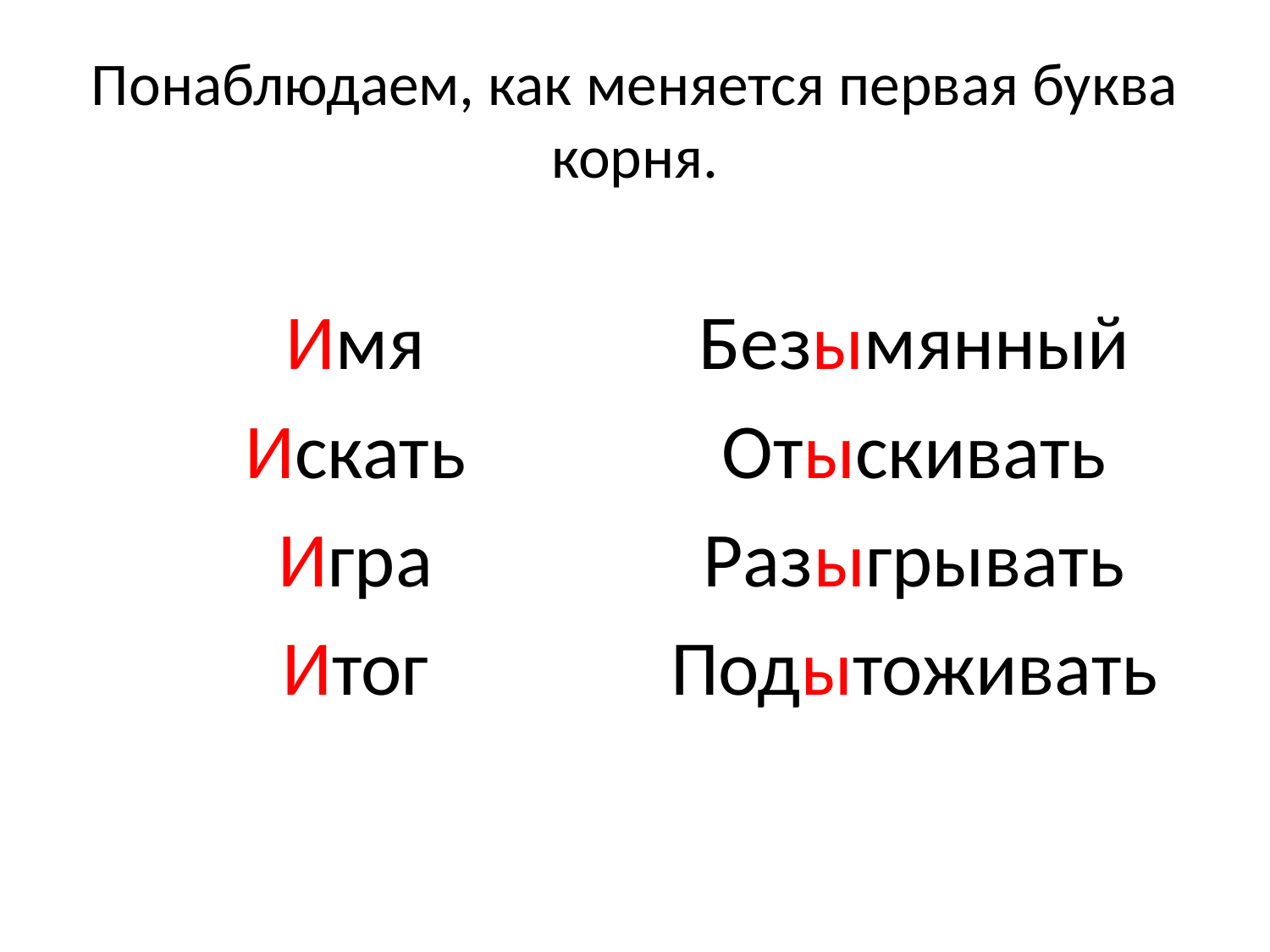

# Понаблюдаем, как меняется первая буква корня.
Имя
Искать
Игра
Итог

Безымянный
Отыскивать
Разыгрывать
Подытоживать